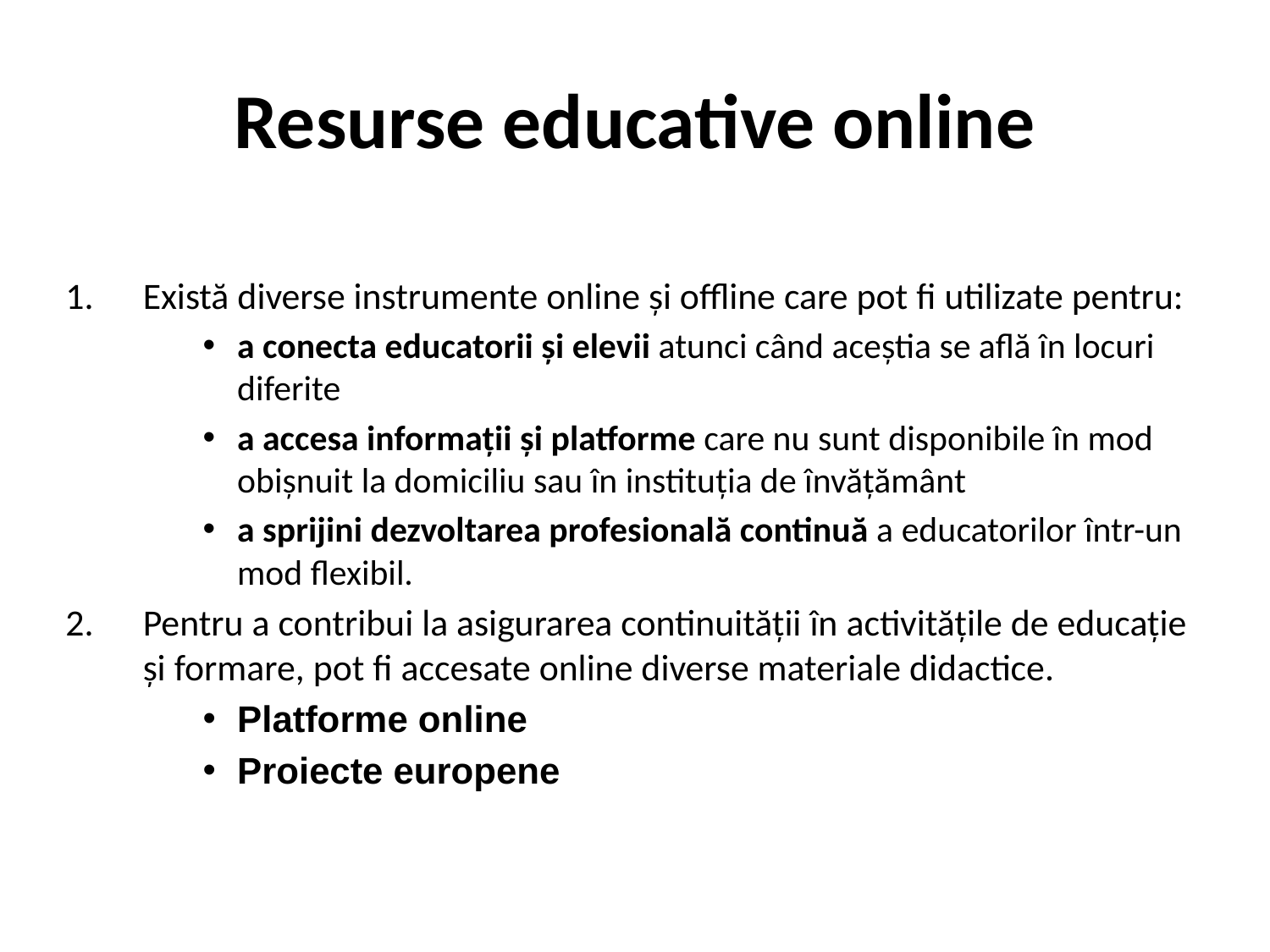

# Resurse educative online

Există diverse instrumente online și offline care pot fi utilizate pentru:
a conecta educatorii și elevii atunci când aceștia se află în locuri diferite
a accesa informații și platforme care nu sunt disponibile în mod obișnuit la domiciliu sau în instituția de învățământ
a sprijini dezvoltarea profesională continuă a educatorilor într-un mod flexibil.
Pentru a contribui la asigurarea continuității în activitățile de educație și formare, pot fi accesate online diverse materiale didactice.
Platforme online
Proiecte europene